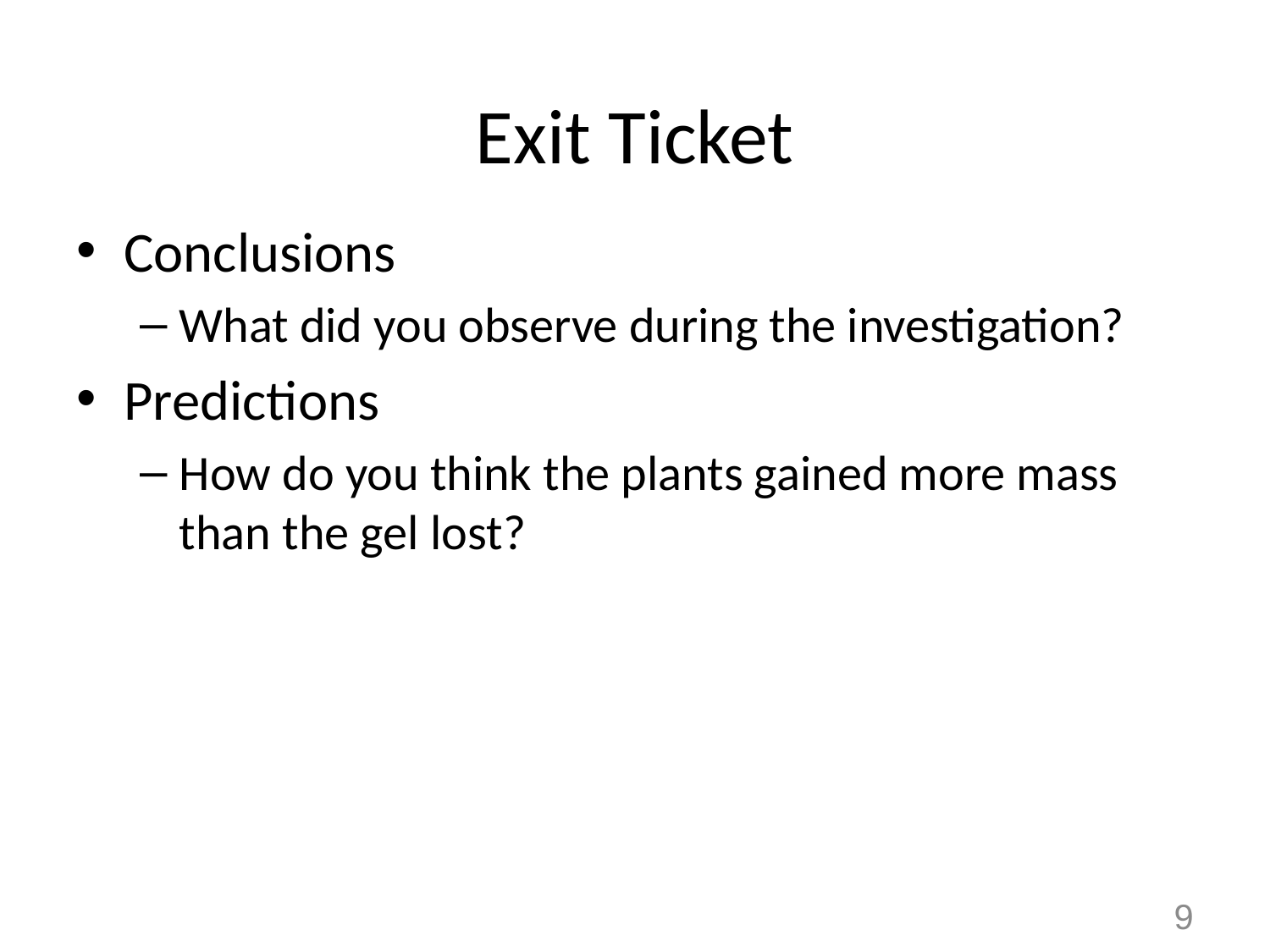

# Exit Ticket
Conclusions
What did you observe during the investigation?
Predictions
How do you think the plants gained more mass than the gel lost?
9